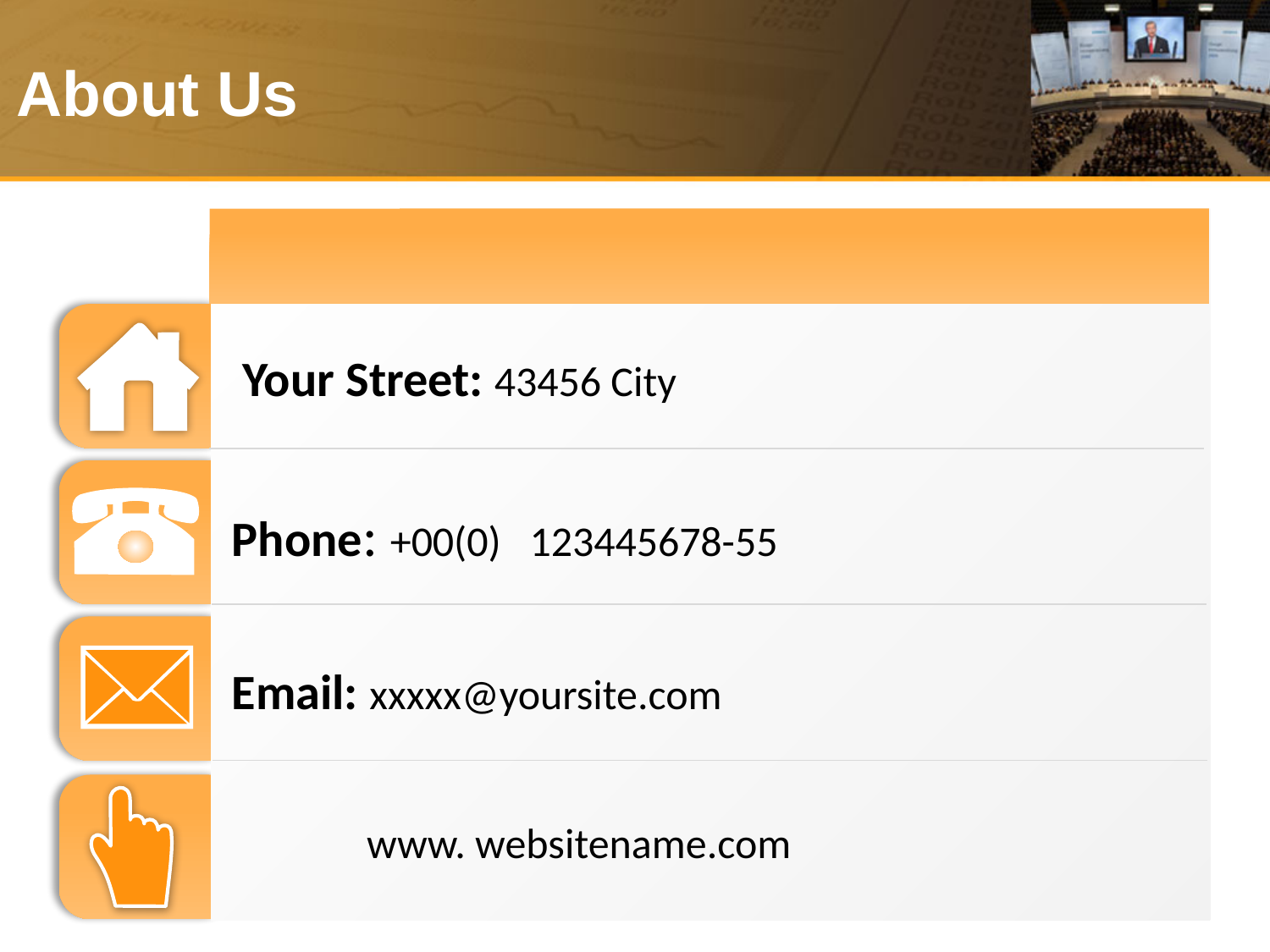

About Us

Your Street: 43456 City

Phone: +00(0)   123445678-55

Email: xxxxx@yoursite.com

www. websitename.com